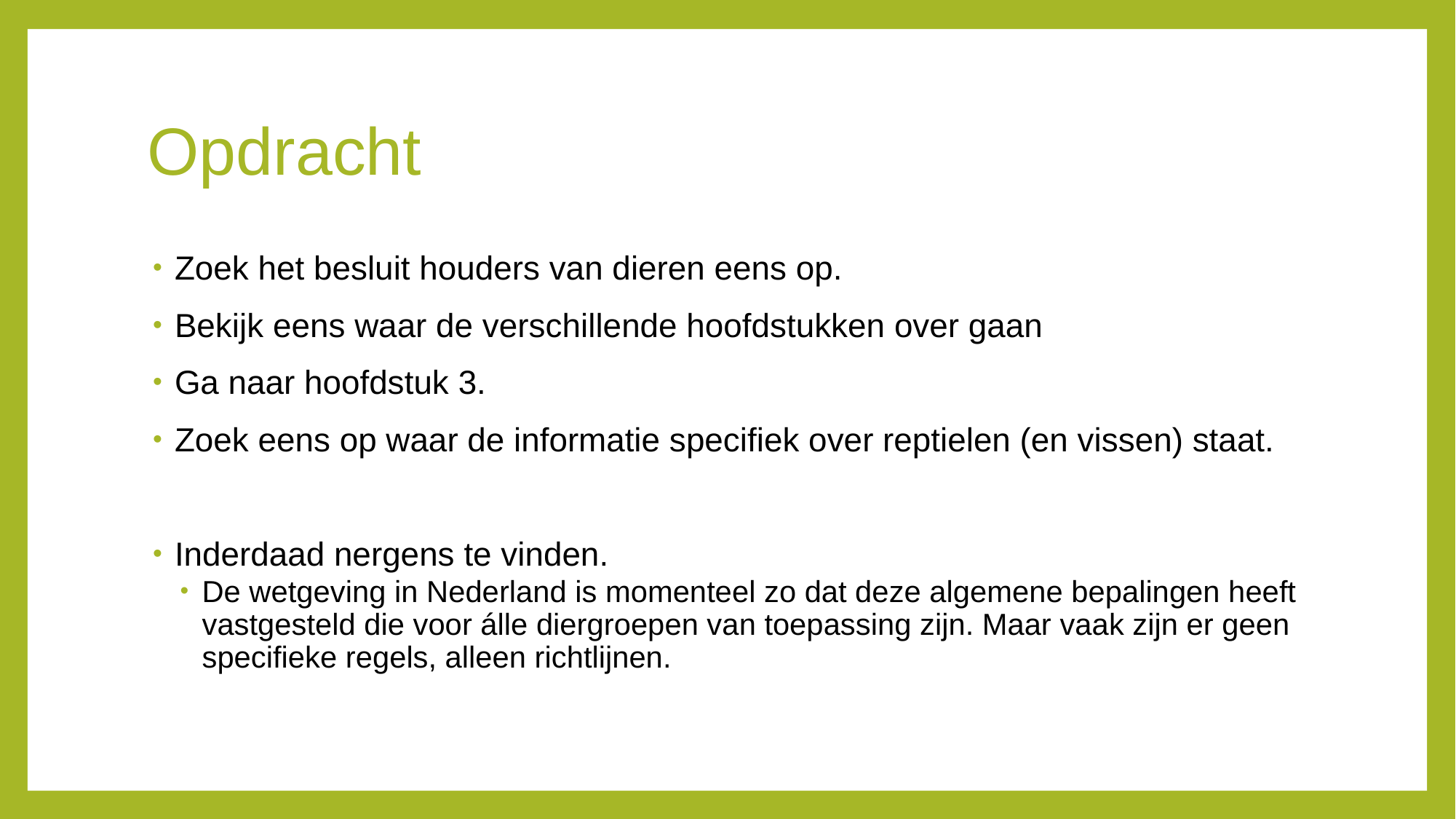

# Opdracht
Zoek het besluit houders van dieren eens op.
Bekijk eens waar de verschillende hoofdstukken over gaan
Ga naar hoofdstuk 3.
Zoek eens op waar de informatie specifiek over reptielen (en vissen) staat.

Inderdaad nergens te vinden.
De wetgeving in Nederland is momenteel zo dat deze algemene bepalingen heeft vastgesteld die voor álle diergroepen van toepassing zijn. Maar vaak zijn er geen specifieke regels, alleen richtlijnen.